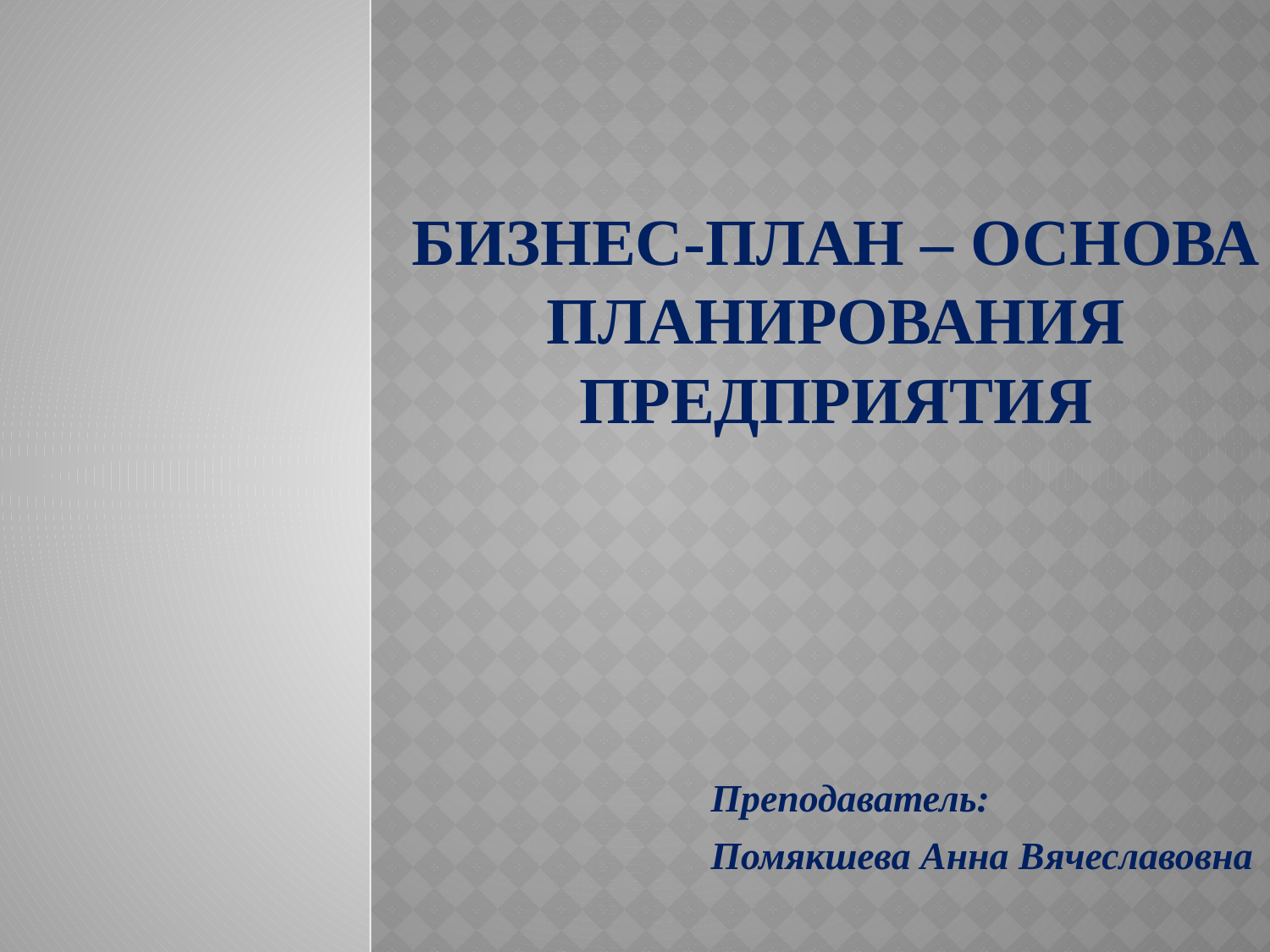

# Бизнес-план – основа планирования предприятия
Преподаватель:
Помякшева Анна Вячеславовна